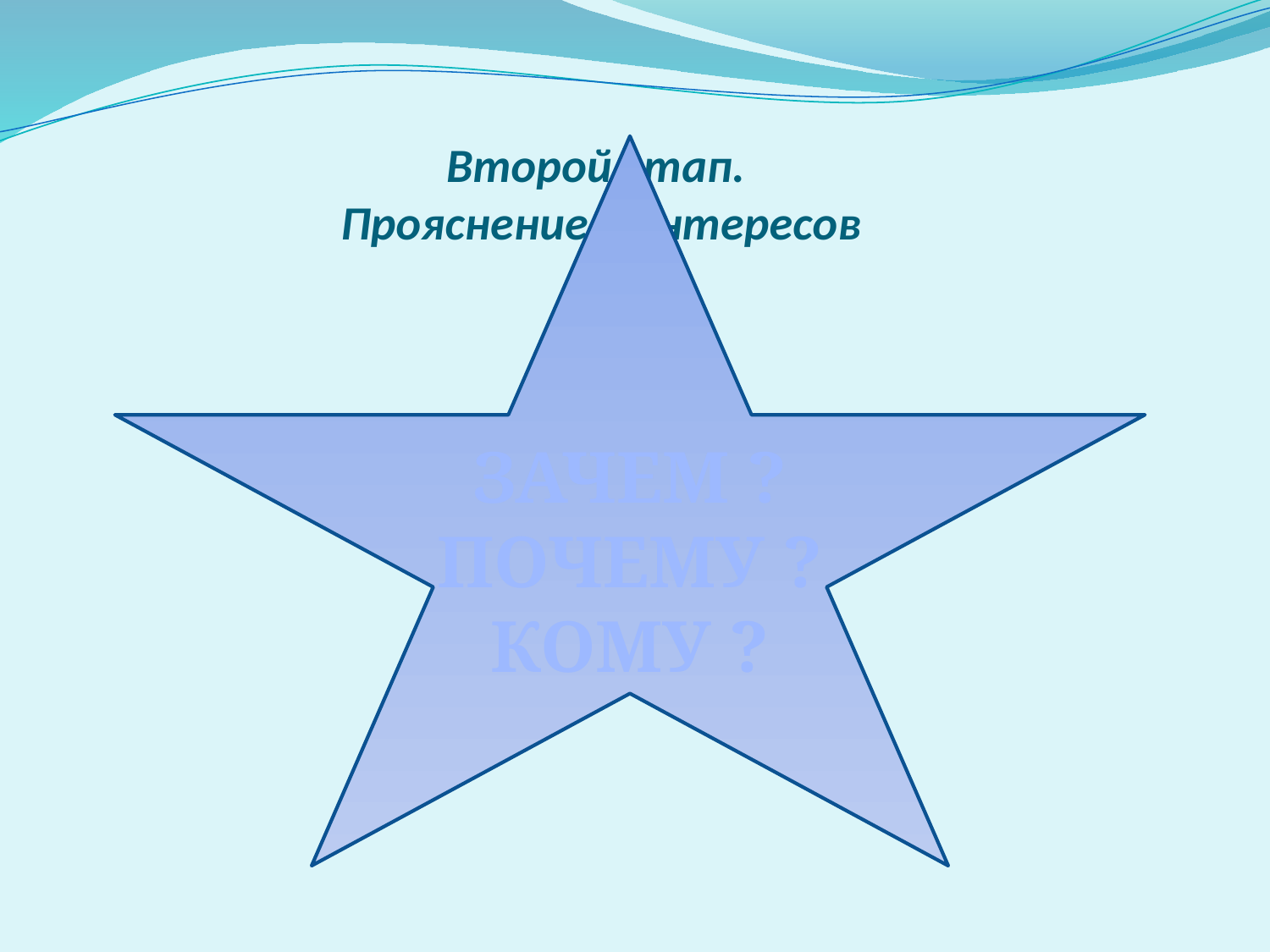

# Второй этап. Прояснение    интересов

ЗАЧЕМ ?
ПОЧЕМУ ?
КОМУ ?